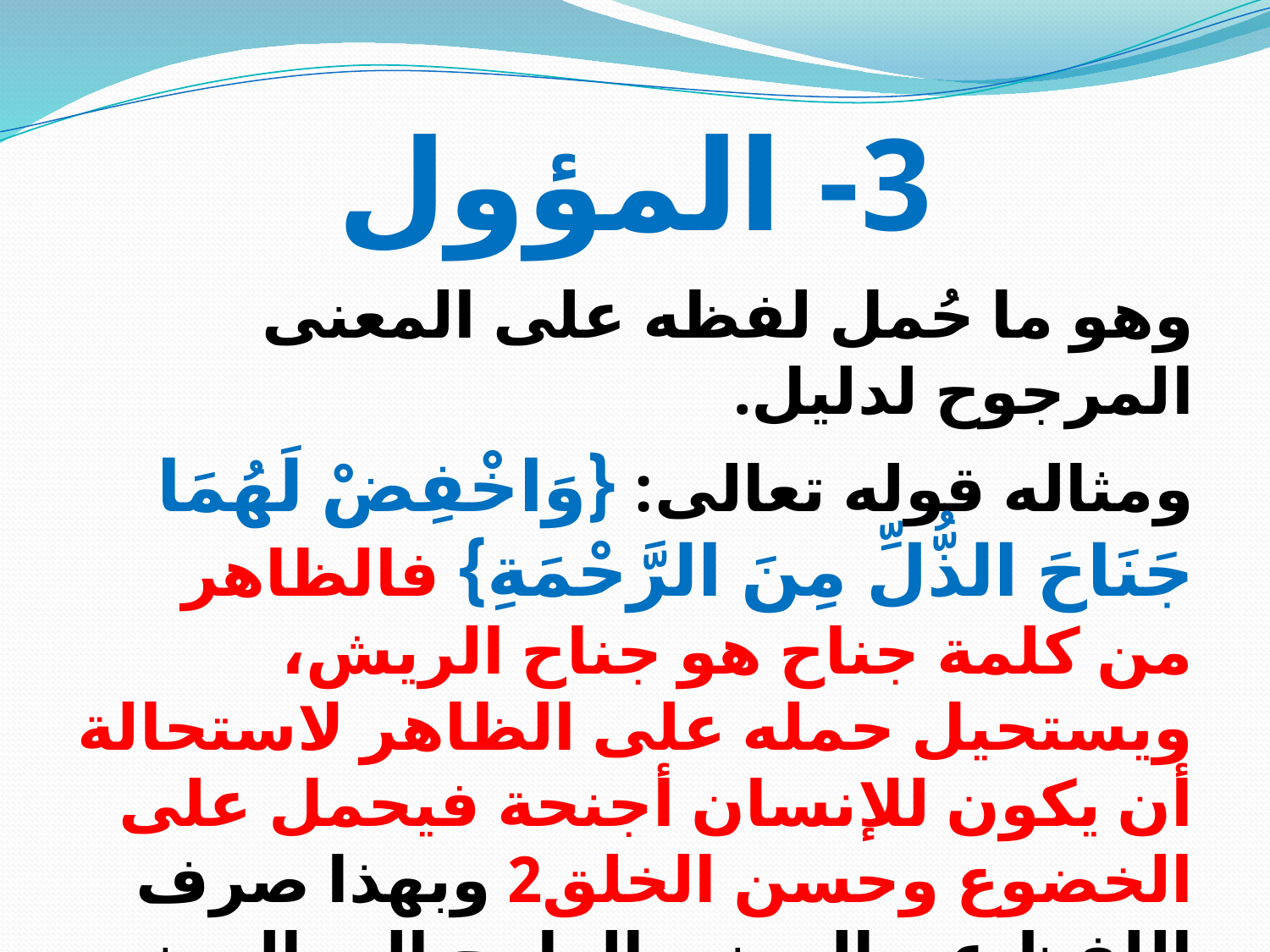

# 3- المؤول
وهو ما حُمل لفظه على المعنى المرجوح لدليل.
ومثاله قوله تعالى: {وَاخْفِضْ لَهُمَا جَنَاحَ الذُّلِّ مِنَ الرَّحْمَةِ} فالظاهر من كلمة جناح هو جناح الريش، ويستحيل حمله على الظاهر لاستحالة أن يكون للإنسان أجنحة فيحمل على الخضوع وحسن الخلق2 وبهذا صرف اللفظ عن المعنى الراجح إلى المعنى المرجوح لدليل وهو هنا الاستحالة.